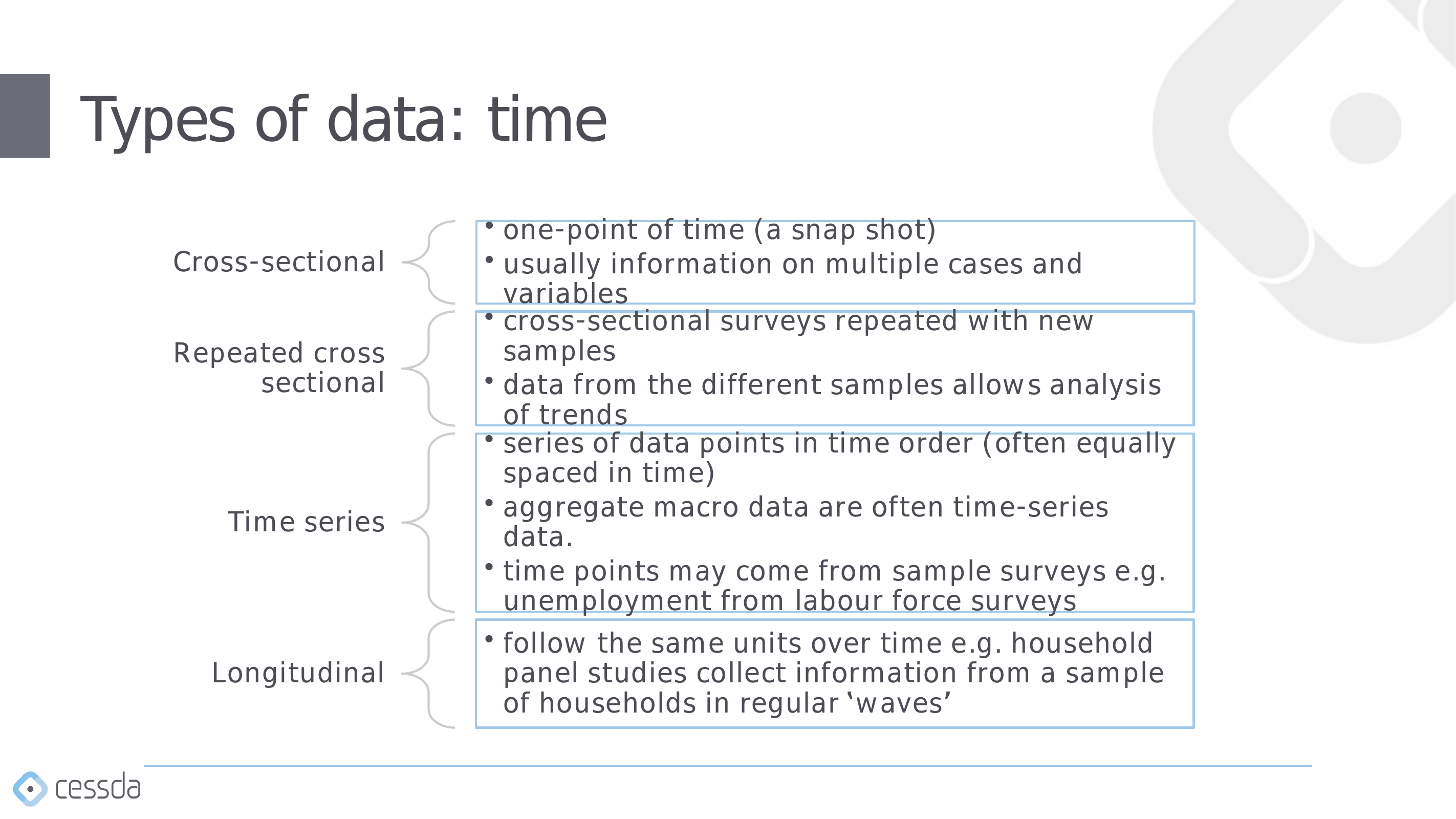

# Types of data: time
Cross-sectional
one-point of time (a snap shot)
usually information on multiple cases and variables
Repeated cross sectional
cross-sectional surveys repeated with new samples
data from the different samples allows analysis of trends
Time series
series of data points in time order (often equally spaced in time)
aggregate macro data are often time-series data.
time points may come from sample surveys e.g. unemployment from labour force surveys
Longitudinal
follow the same units over time e.g. household panel studies collect information from a sample of households in regular ‘waves’